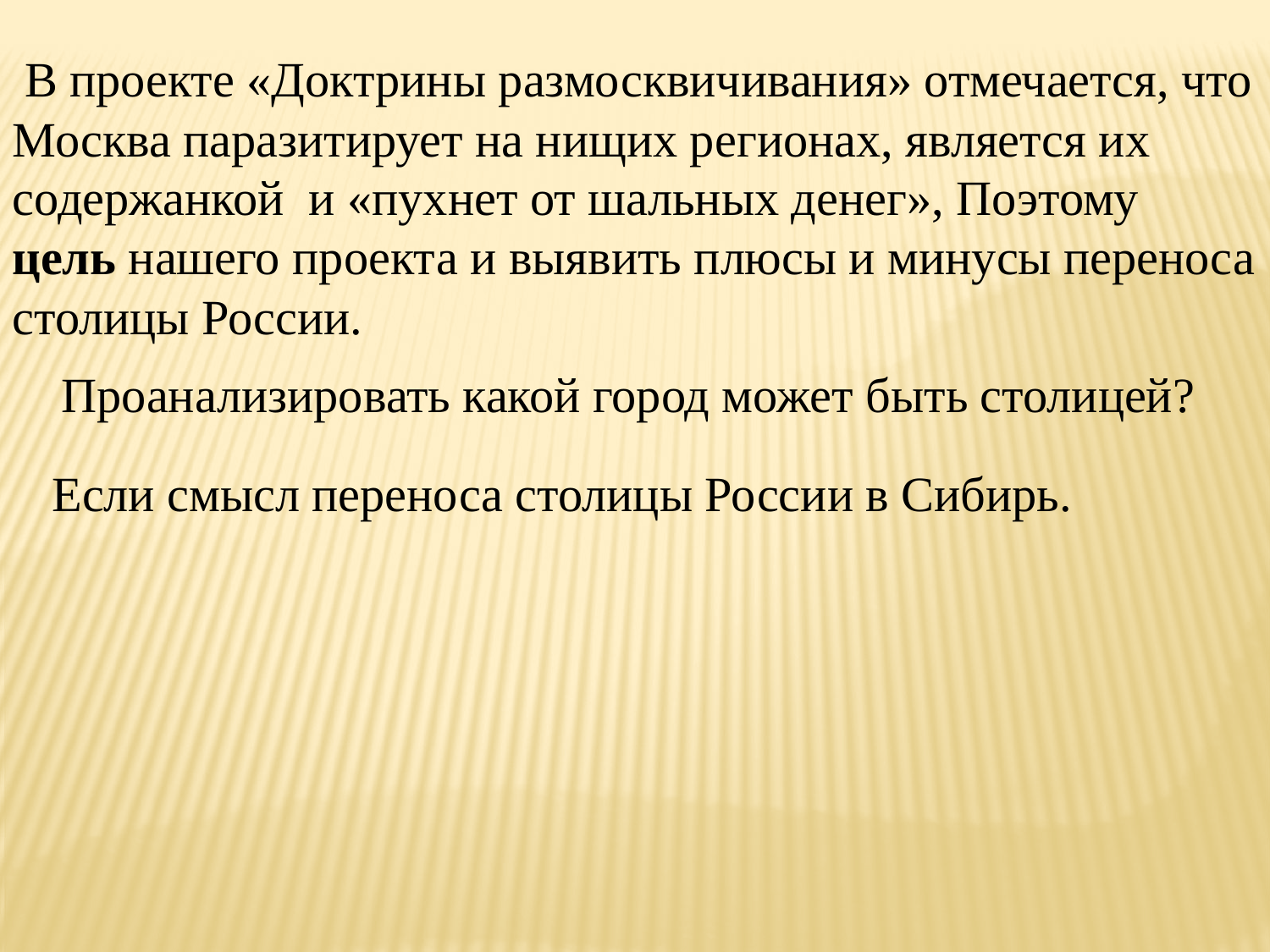

В проекте «Доктрины размосквичивания» отмечается, что Москва паразитирует на нищих регионах, является их содержанкой  и «пухнет от шальных денег», Поэтому  цель нашего проекта и выявить плюсы и минусы переноса столицы России.

    Проанализировать какой город может быть столицей?
Если смысл переноса столицы России в Сибирь.